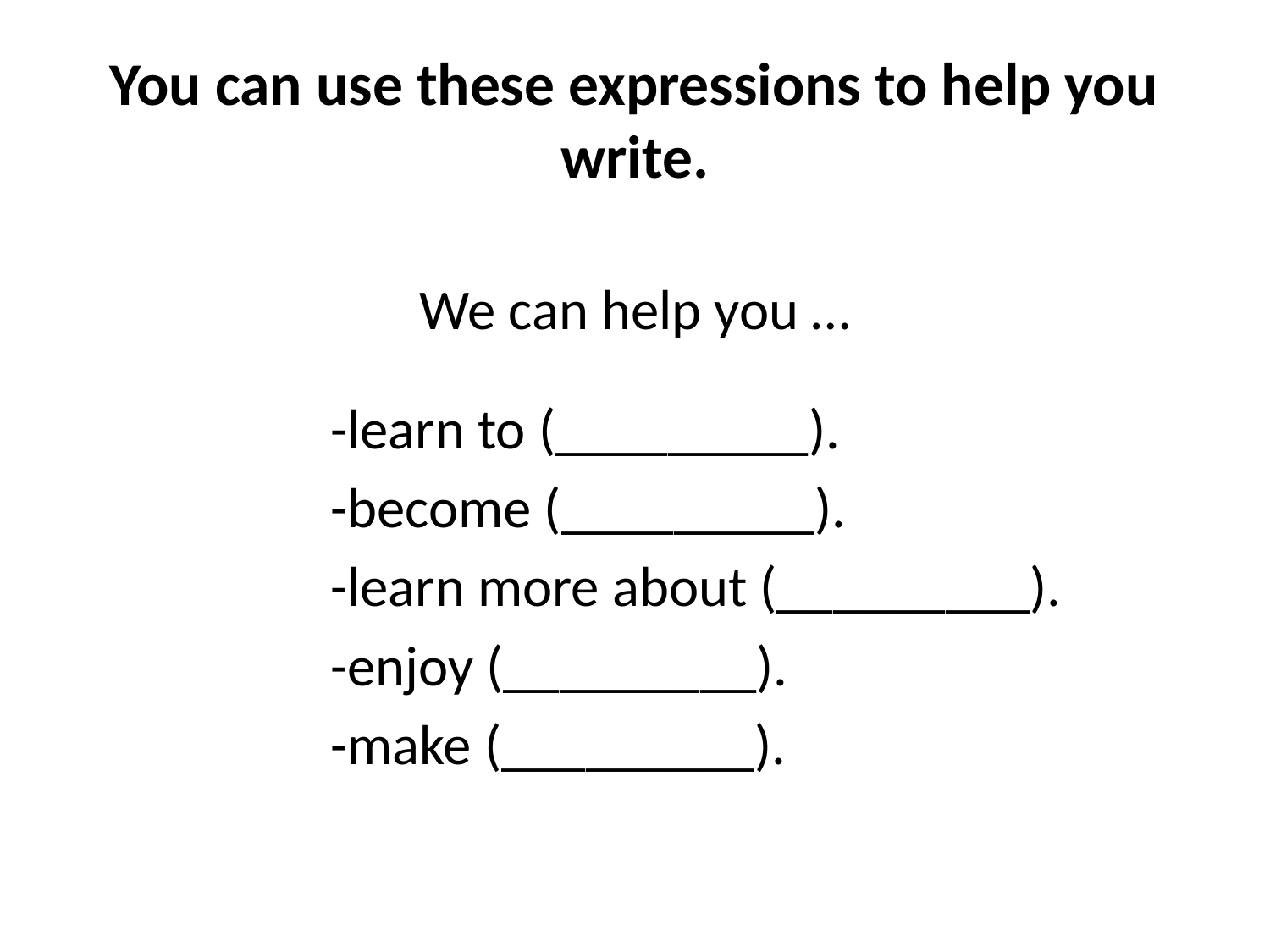

# You can use these expressions to help you write.

We can help you …

		-learn to (_________).
		-become (_________).
		-learn more about (_________).
		-enjoy (_________).
		-make (_________).